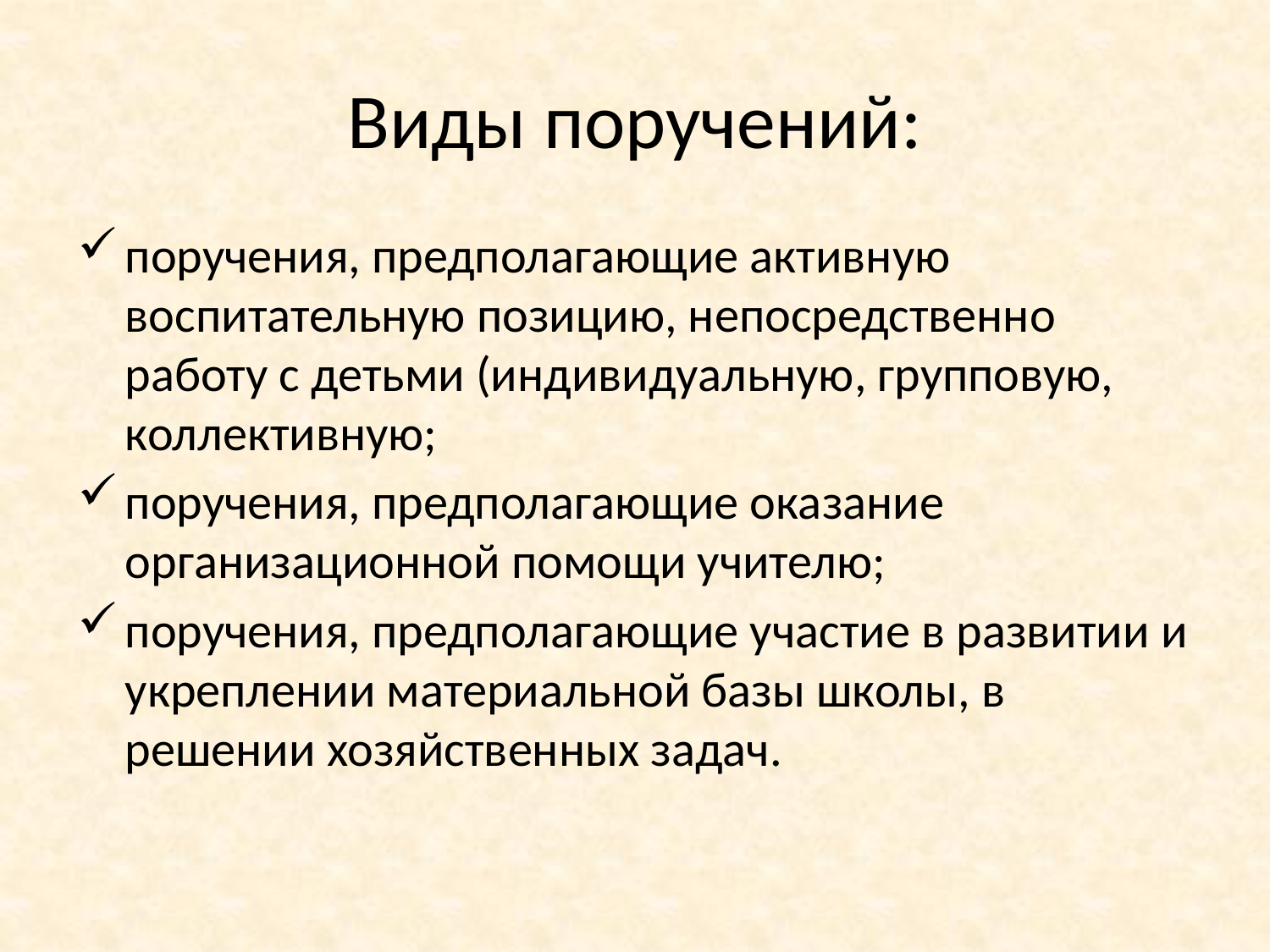

# Виды поручений:
поручения, предполагающие активную воспитательную позицию, непосредственно работу с детьми (индивидуальную, групповую, коллективную;
поручения, предполагающие оказание организационной помощи учителю;
поручения, предполагающие участие в развитии и укреплении материальной базы школы, в решении хозяйственных задач.